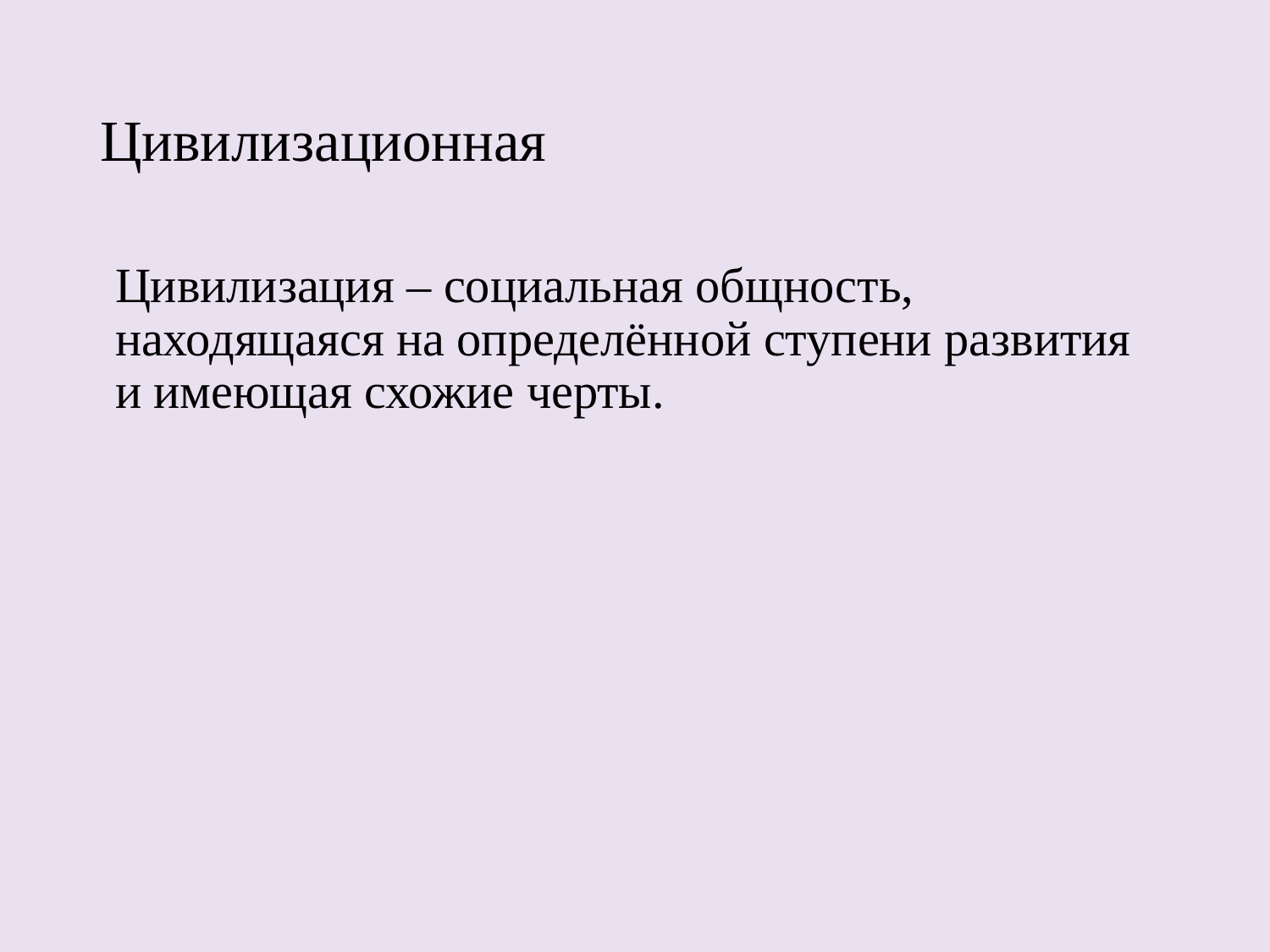

# Цивилизационная
Цивилизация – социальная общность, находящаяся на определённой ступени развития и имеющая схожие черты.